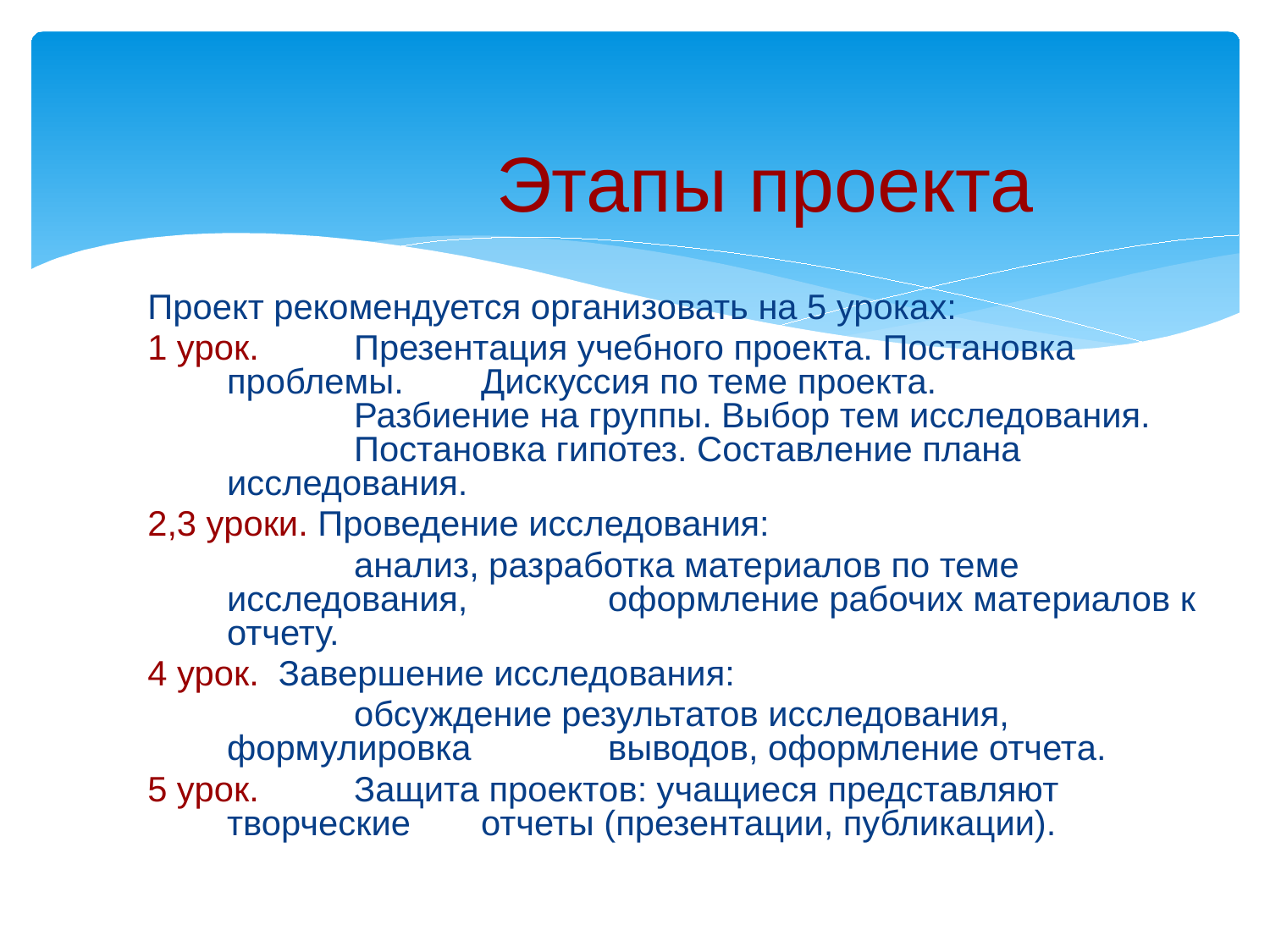

# Этапы проекта
Проект рекомендуется организовать на 5 уроках:
1 урок.	Презентация учебного проекта. Постановка проблемы. 	Дискуссия по теме проекта.
	Разбиение на группы. Выбор тем исследования. 	Постановка гипотез. Составление плана исследования.
2,3 уроки. Проведение исследования:
	   	анализ, разработка материалов по теме исследования,    	оформление рабочих материалов к отчету.
4 урок.  Завершение исследования:
		обсуждение результатов исследования, формулировка 	выводов, оформление отчета.
5 урок. 	Защита проектов: учащиеся представляют творческие 	отчеты (презентации, публикации).